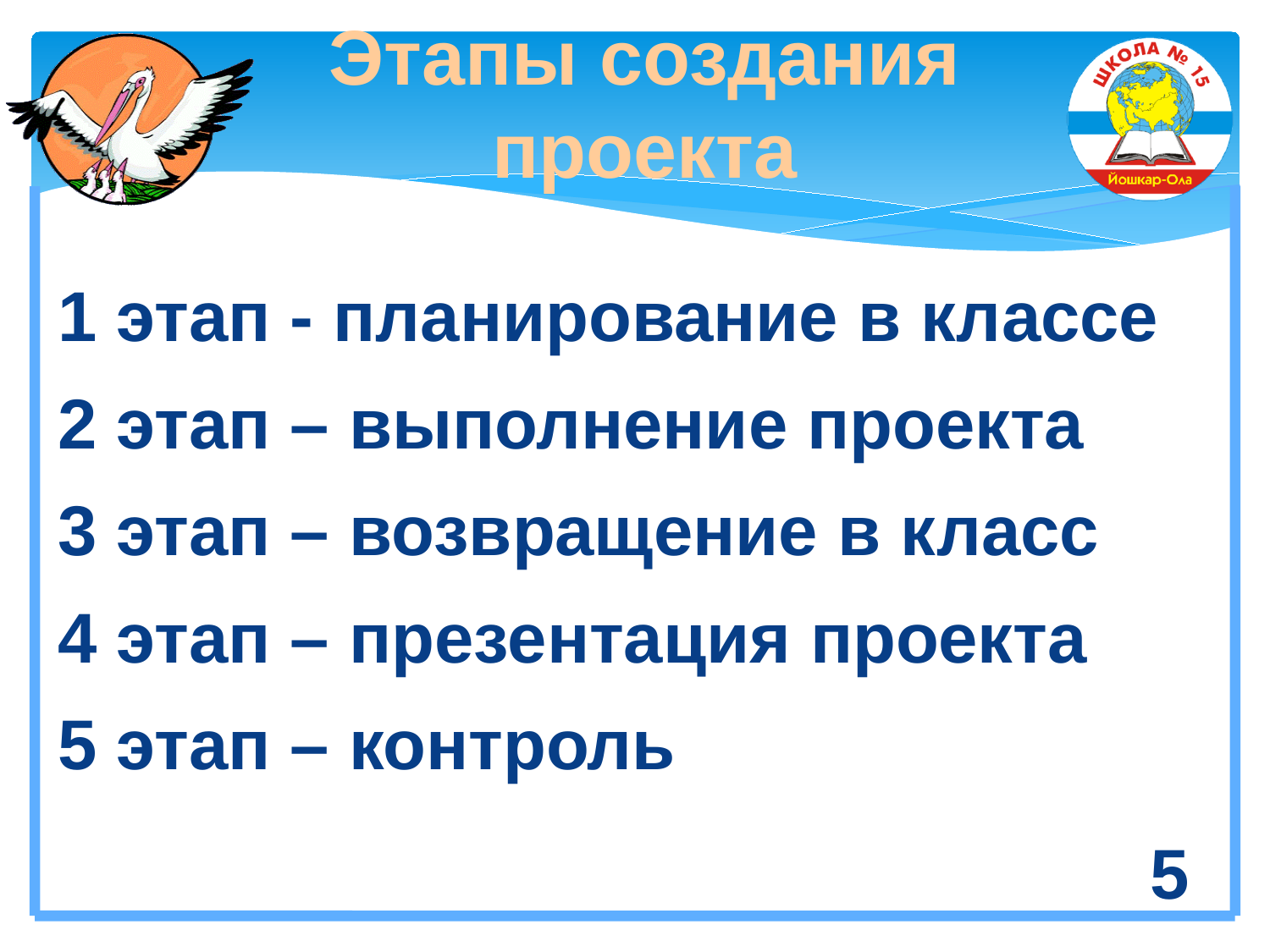

# Этапы создания проекта
1 этап - планирование в классе
2 этап – выполнение проекта
3 этап – возвращение в класс
4 этап – презентация проекта
5 этап – контроль
5